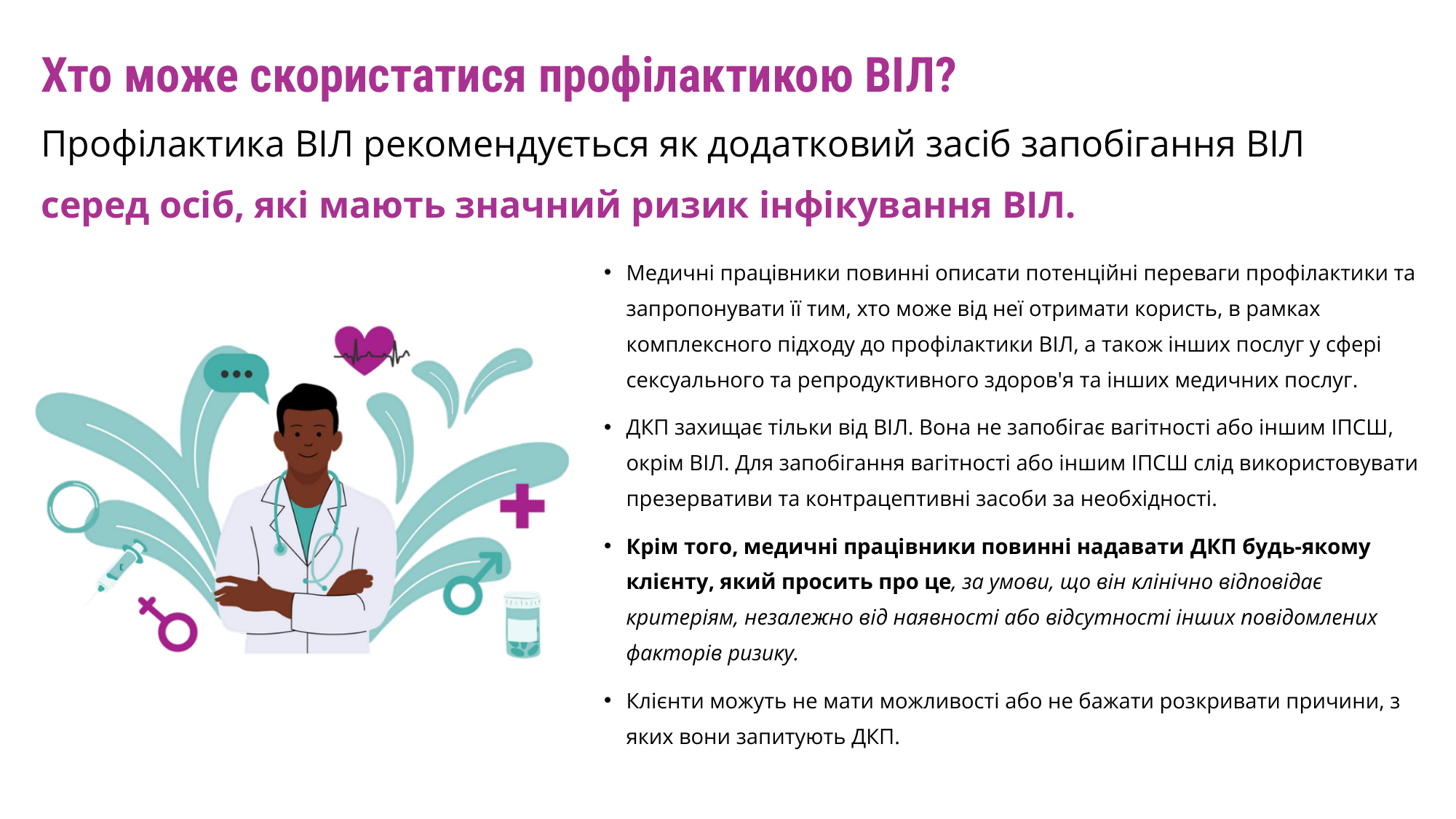

Хто може скористатися профілактикою ВІЛ?
Профілактика ВІЛ рекомендується як додатковий засіб запобігання ВІЛ серед осіб, які мають значний ризик інфікування ВІЛ.
Медичні працівники повинні описати потенційні переваги профілактики та запропонувати її тим, хто може від неї отримати користь, в рамках комплексного підходу до профілактики ВІЛ, а також інших послуг у сфері сексуального та репродуктивного здоров'я та інших медичних послуг.
ДКП захищає тільки від ВІЛ. Вона не запобігає вагітності або іншим ІПСШ, окрім ВІЛ. Для запобігання вагітності або іншим ІПСШ слід використовувати презервативи та контрацептивні засоби за необхідності.
Крім того, медичні працівники повинні надавати ДКП будь-якому клієнту, який просить про це, за умови, що він клінічно відповідає критеріям, незалежно від наявності або відсутності інших повідомлених факторів ризику.
Клієнти можуть не мати можливості або не бажати розкривати причини, з яких вони запитують ДКП.